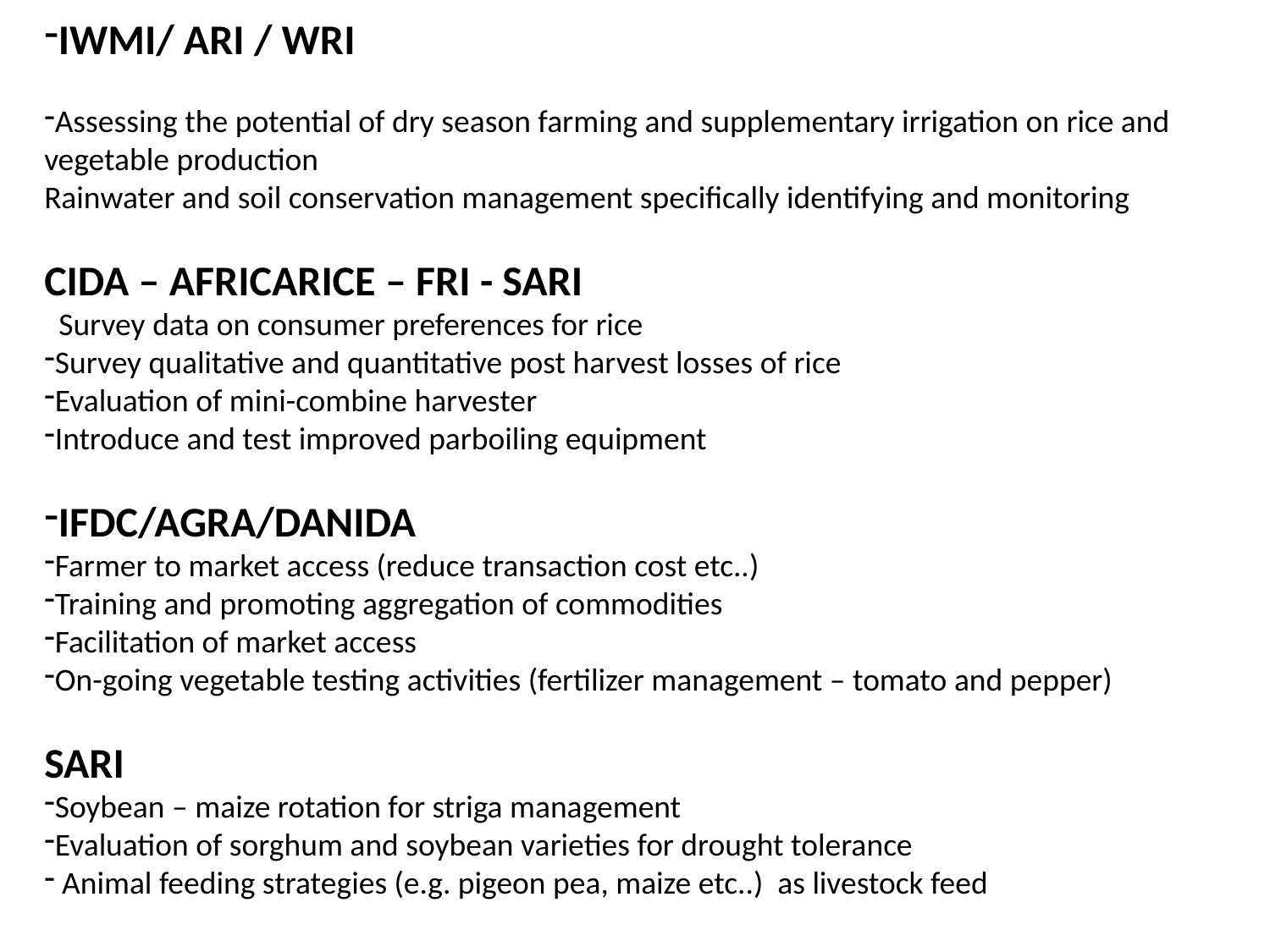

IWMI/ ARI / WRI

Assessing the potential of dry season farming and supplementary irrigation on rice and vegetable production
Rainwater and soil conservation management specifically identifying and monitoring

CIDA – AFRICARICE – FRI - SARI
  Survey data on consumer preferences for rice
Survey qualitative and quantitative post harvest losses of rice
Evaluation of mini-combine harvester
Introduce and test improved parboiling equipment

IFDC/AGRA/DANIDA
Farmer to market access (reduce transaction cost etc..)
Training and promoting aggregation of commodities
Facilitation of market access
On-going vegetable testing activities (fertilizer management – tomato and pepper)

SARI
Soybean – maize rotation for striga management
Evaluation of sorghum and soybean varieties for drought tolerance
 Animal feeding strategies (e.g. pigeon pea, maize etc..)  as livestock feed